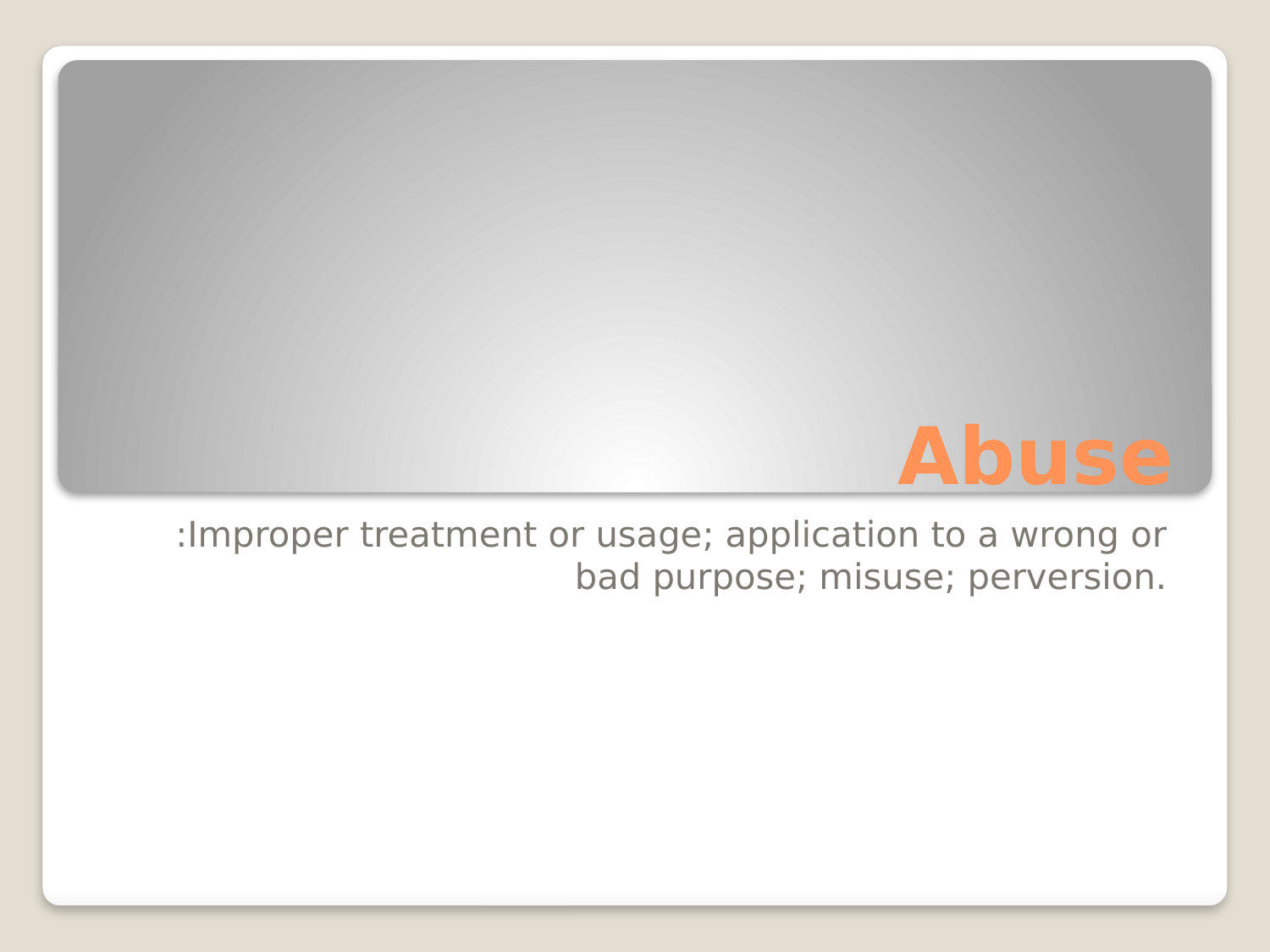

# Abuse
:Improper treatment or usage; application to a wrong or bad purpose; misuse; perversion.